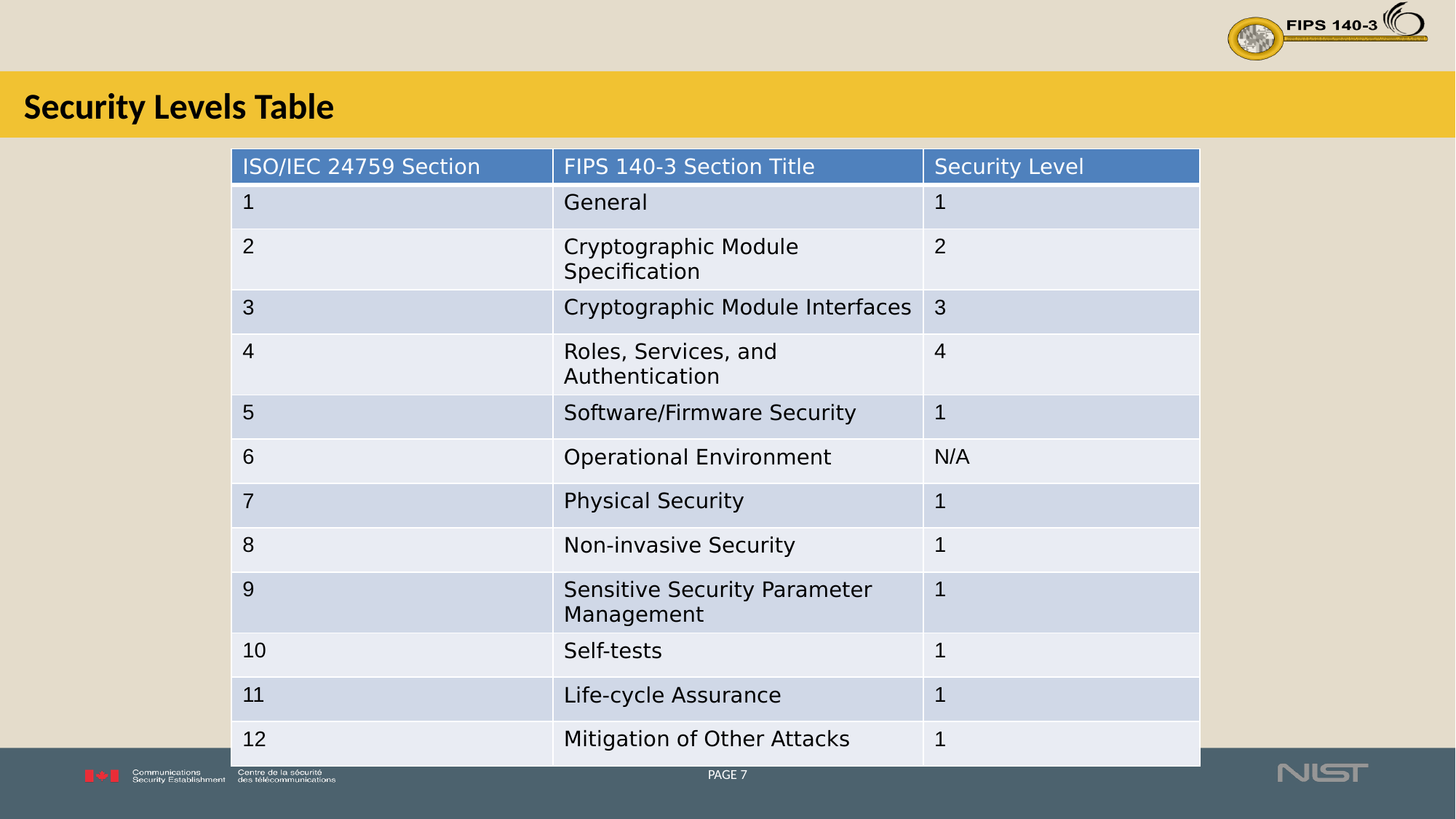

# Security Levels Table
| ISO/IEC 24759 Section | FIPS 140-3 Section Title | Security Level |
| --- | --- | --- |
| 1 | General | 1 |
| 2 | Cryptographic Module Specification | 2 |
| 3 | Cryptographic Module Interfaces | 3 |
| 4 | Roles, Services, and Authentication | 4 |
| 5 | Software/Firmware Security | 1 |
| 6 | Operational Environment | N/A |
| 7 | Physical Security | 1 |
| 8 | Non-invasive Security | 1 |
| 9 | Sensitive Security Parameter Management | 1 |
| 10 | Self-tests | 1 |
| 11 | Life-cycle Assurance | 1 |
| 12 | Mitigation of Other Attacks | 1 |